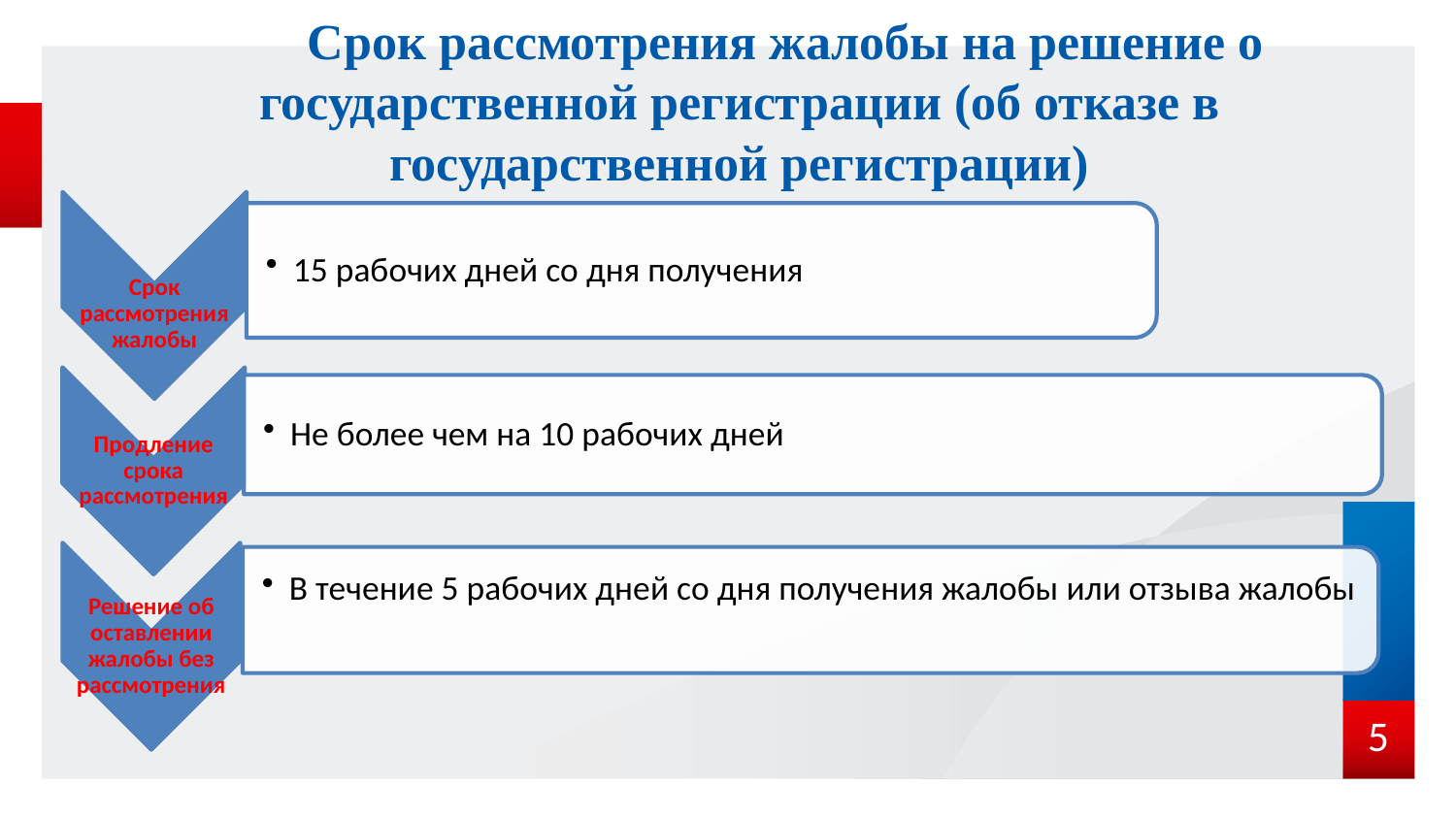

# Срок рассмотрения жалобы на решение о государственной регистрации (об отказе в государственной регистрации)

Срок рассмотрения жалобы
15 рабочих дней со дня получения
Продление срока рассмотрения
Не более чем на 10 рабочих дней
Решение об оставлении жалобы без рассмотрения
В течение 5 рабочих дней со дня получения жалобы или отзыва жалобы

5